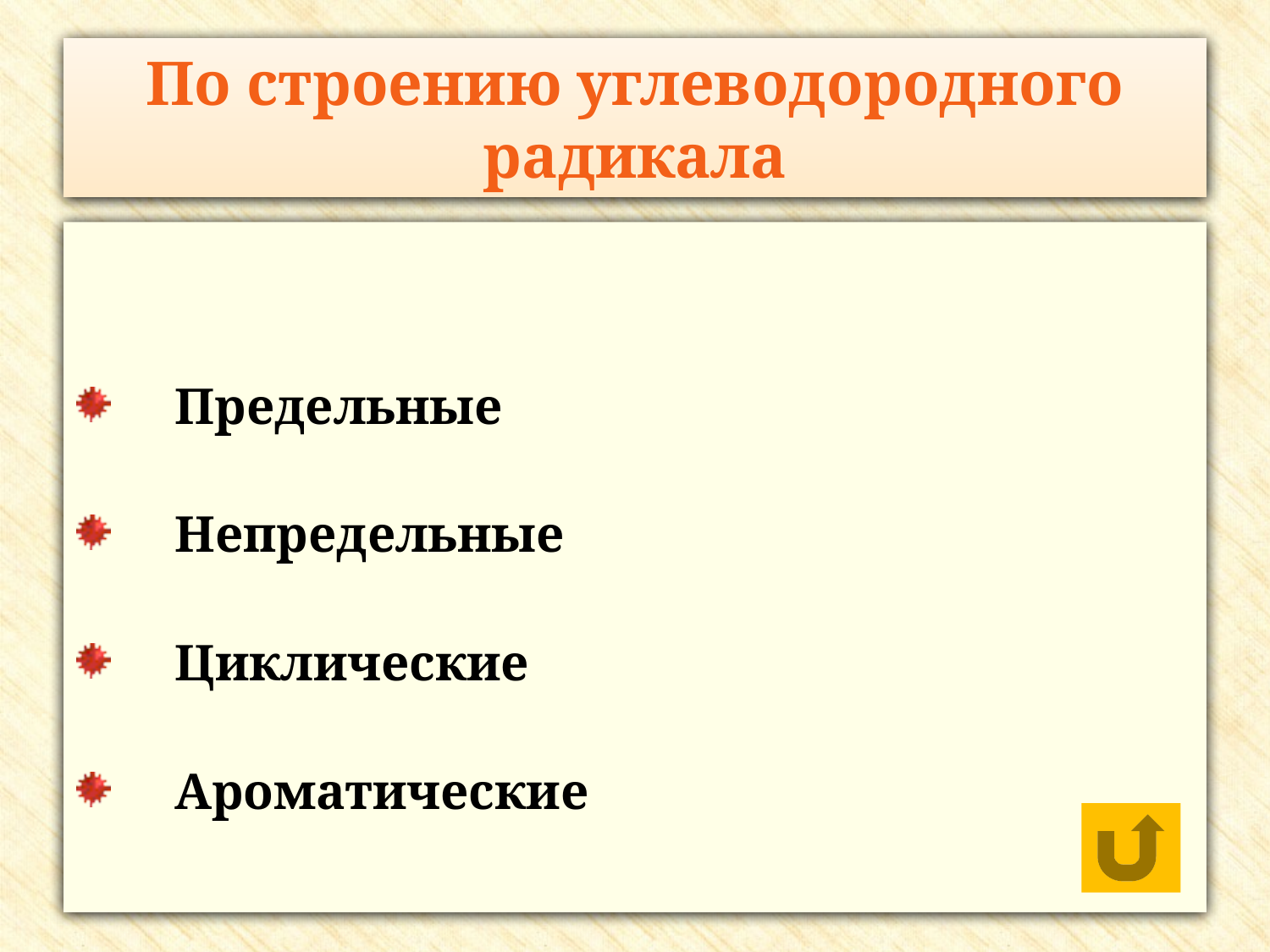

# По строению углеводородного радикала
Предельные
Непредельные
Циклические
Ароматические